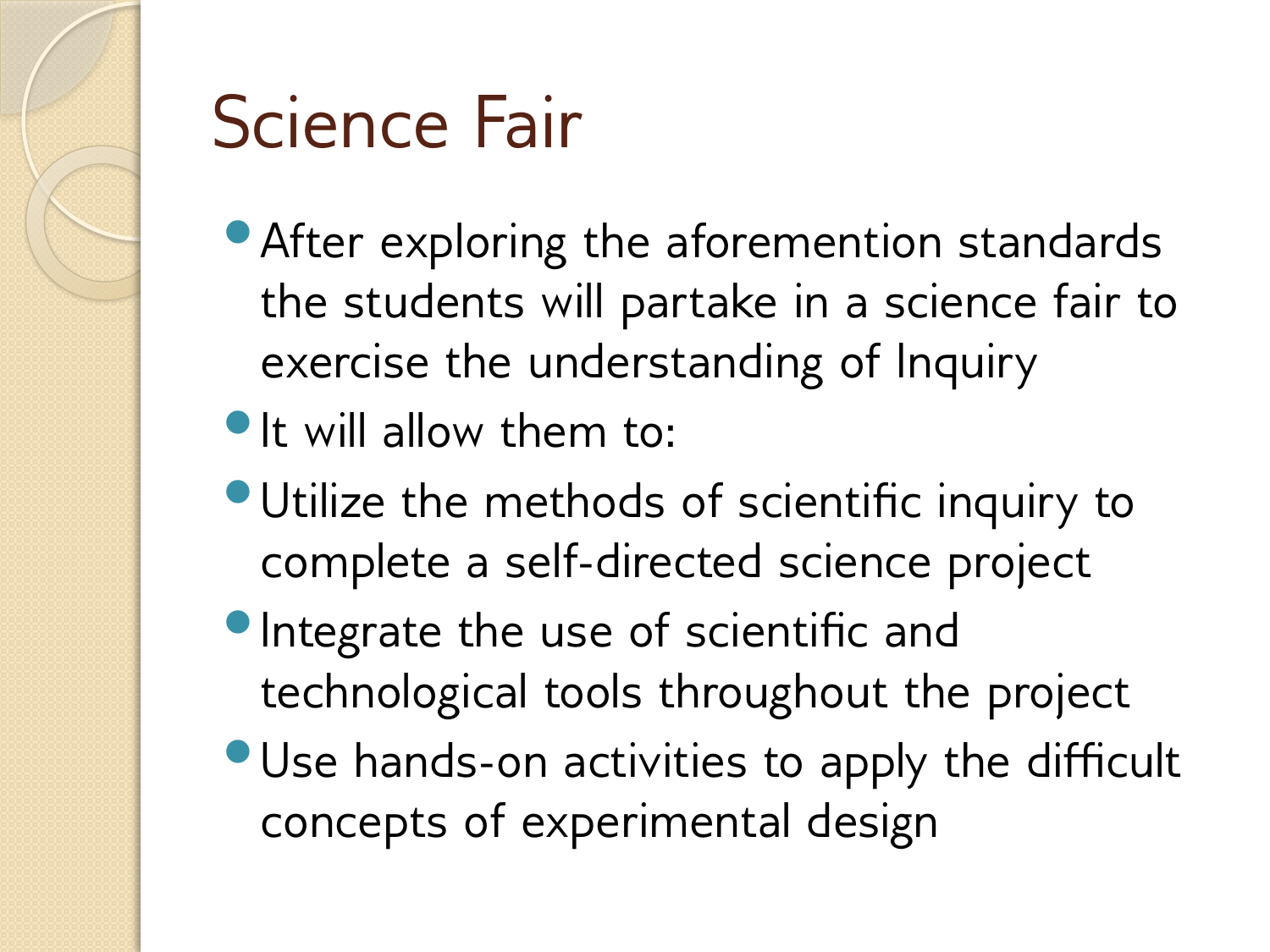

# Science Fair
After exploring the aforemention standards the students will partake in a science fair to exercise the understanding of Inquiry
It will allow them to:
Utilize the methods of scientific inquiry to complete a self-directed science project
Integrate the use of scientific and technological tools throughout the project
Use hands-on activities to apply the difficult concepts of experimental design